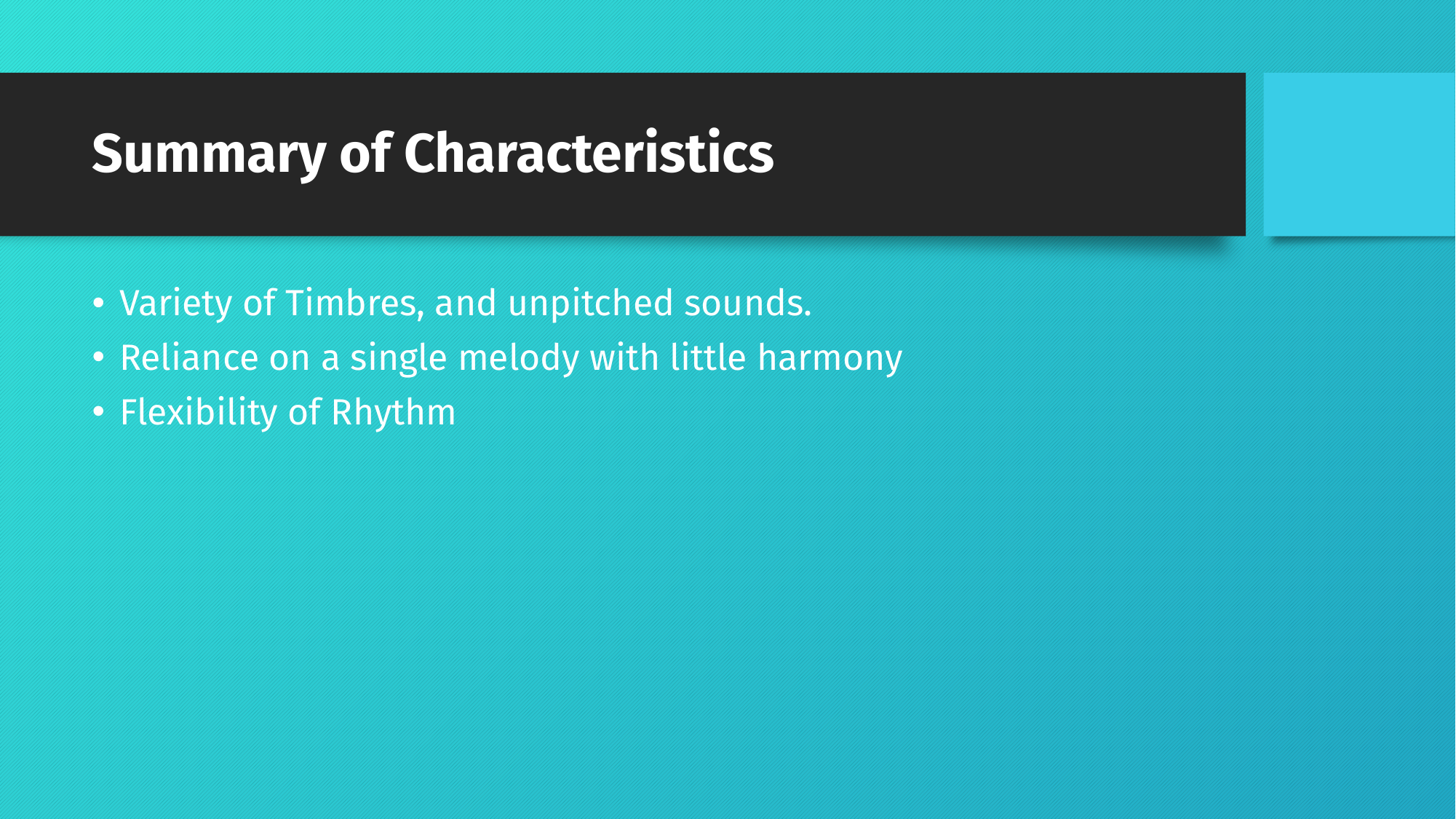

# Summary of Characteristics
Variety of Timbres, and unpitched sounds.
Reliance on a single melody with little harmony
Flexibility of Rhythm